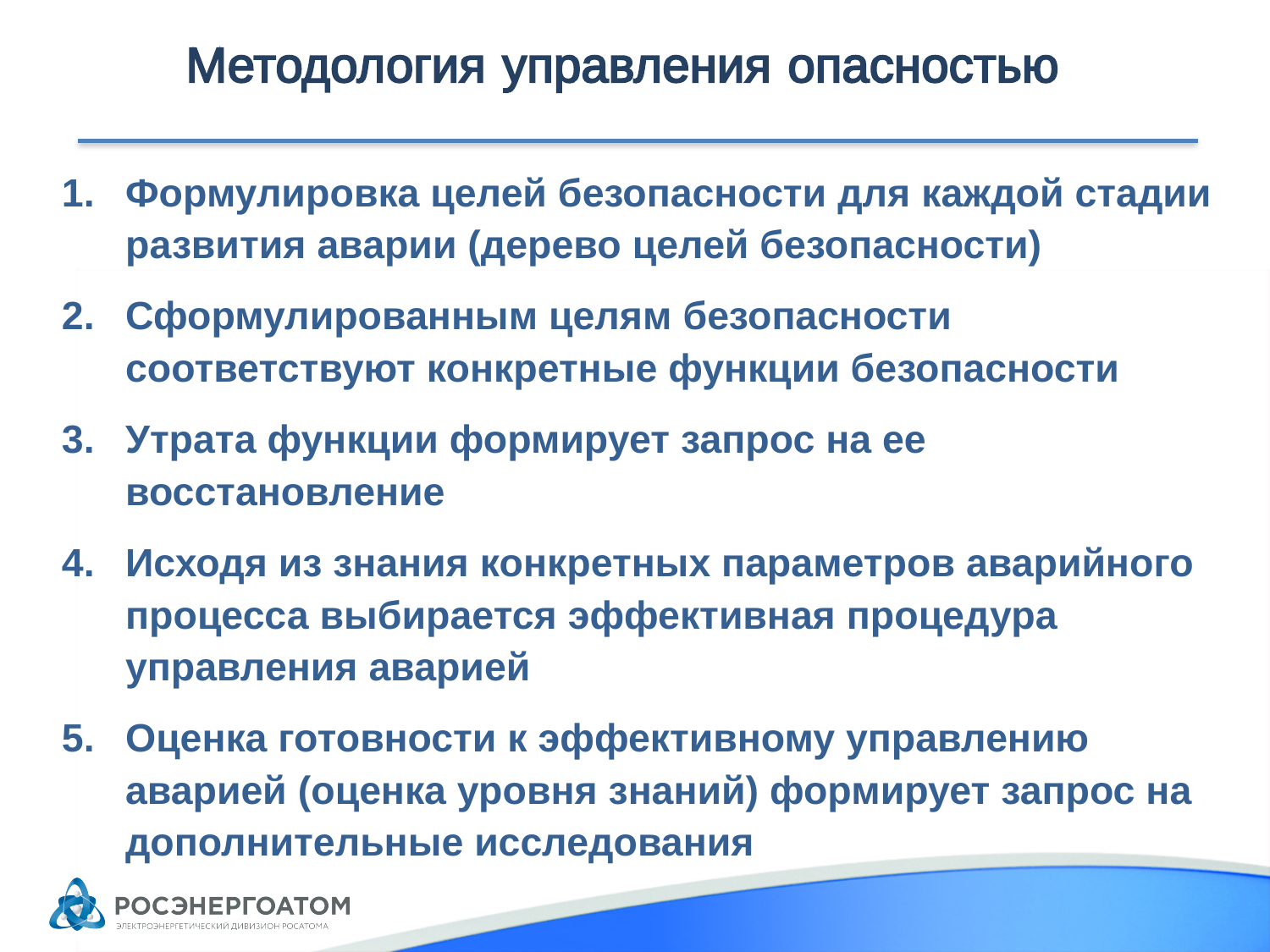

Методология управления опасностью
Формулировка целей безопасности для каждой стадии развития аварии (дерево целей безопасности)
Сформулированным целям безопасности соответствуют конкретные функции безопасности
Утрата функции формирует запрос на ее восстановление
Исходя из знания конкретных параметров аварийного процесса выбирается эффективная процедура управления аварией
Оценка готовности к эффективному управлению аварией (оценка уровня знаний) формирует запрос на дополнительные исследования